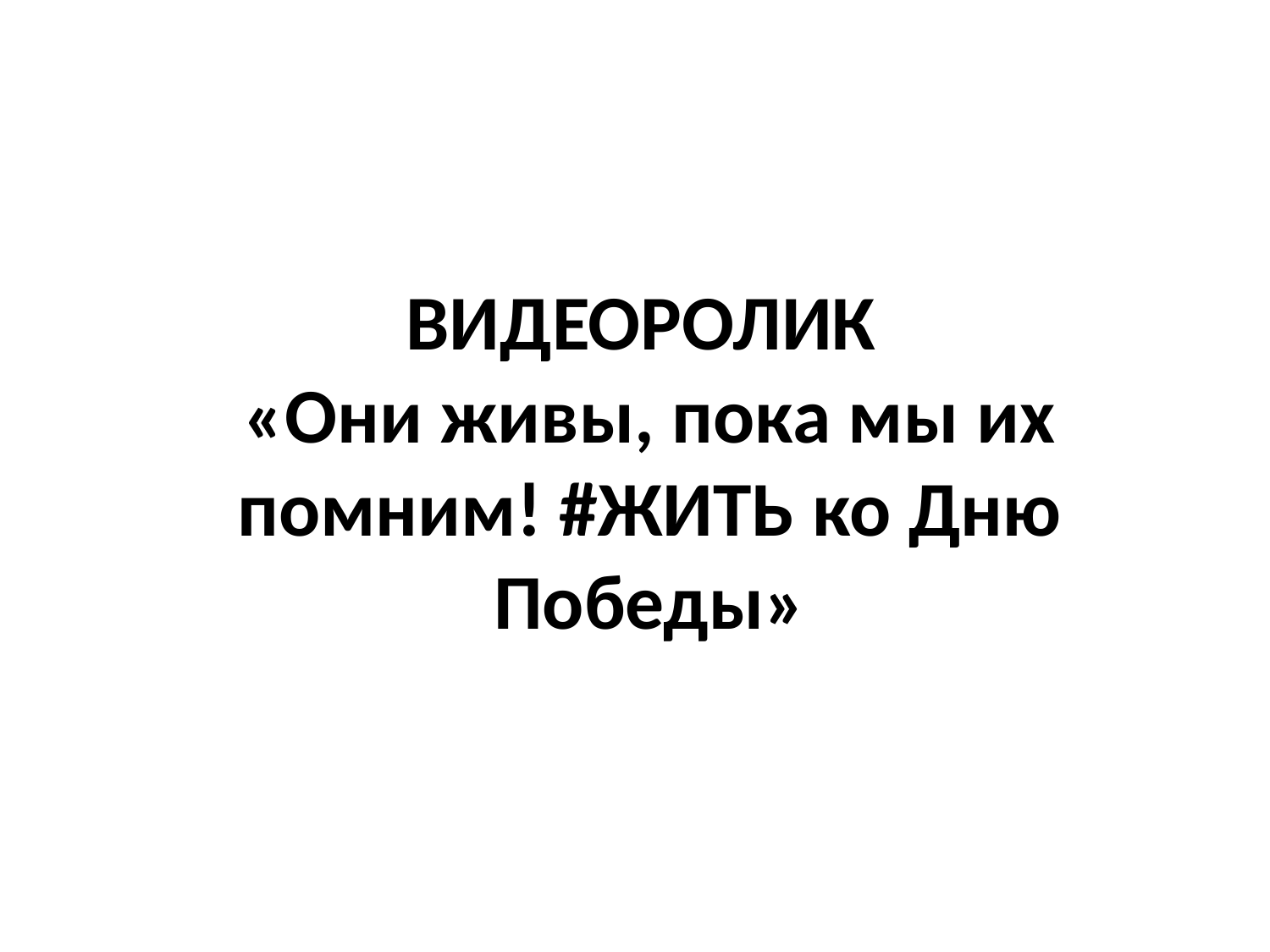

ВИДЕОРОЛИК
«Они живы, пока мы их помним! #ЖИТЬ ко Дню Победы»